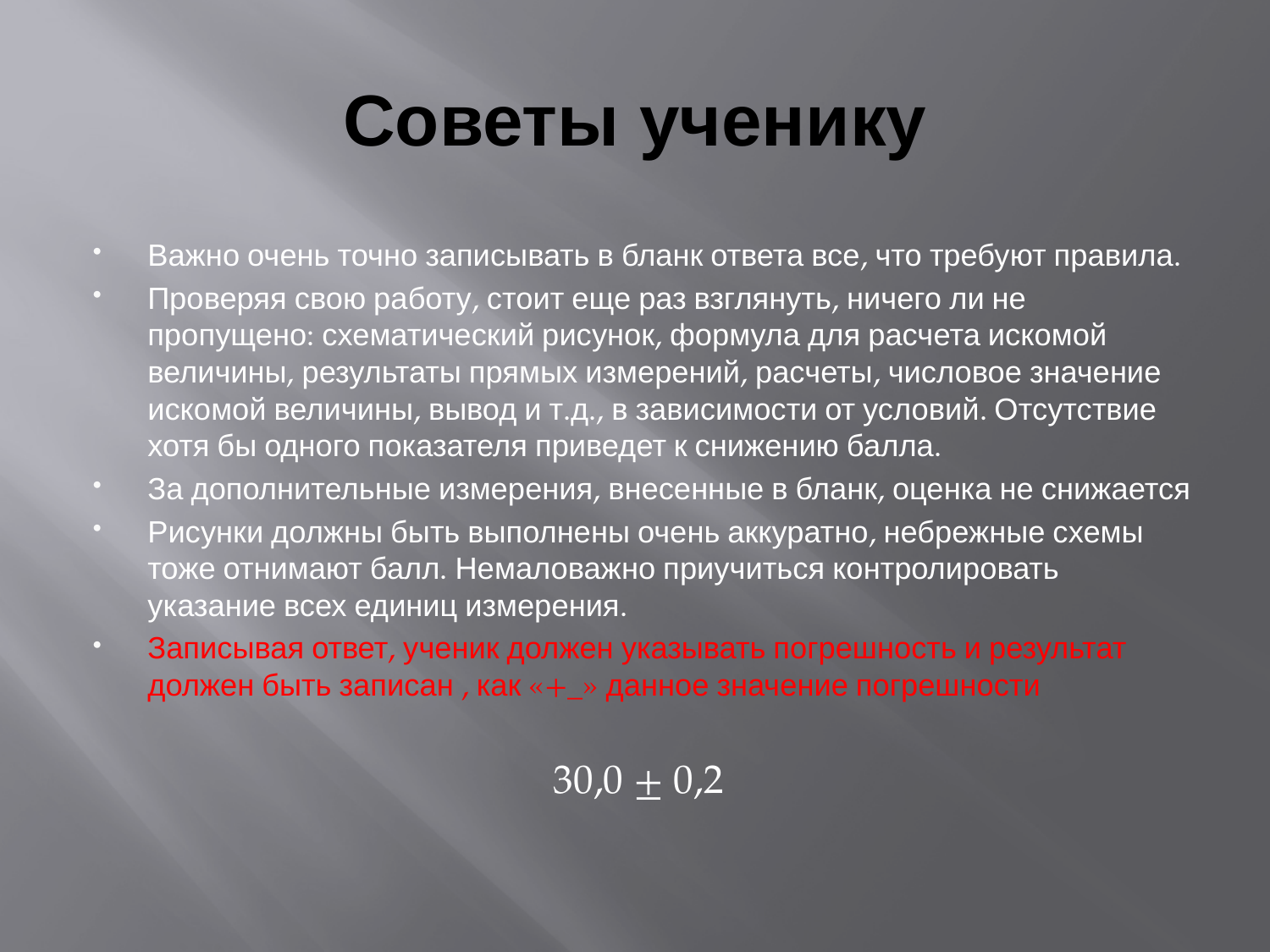

# Советы ученику

Важно очень точно записывать в бланк ответа все, что требуют правила.
Проверяя свою работу, стоит еще раз взглянуть, ничего ли не пропущено: схематический рисунок, формула для расчета искомой величины, результаты прямых измерений, расчеты, числовое значение искомой величины, вывод и т.д., в зависимости от условий. Отсутствие хотя бы одного показателя приведет к снижению балла.
За дополнительные измерения, внесенные в бланк, оценка не снижается
Рисунки должны быть выполнены очень аккуратно, небрежные схемы тоже отнимают балл. Немаловажно приучиться контролировать указание всех единиц измерения.
Записывая ответ, ученик должен указывать погрешность и результат должен быть записан , как «+_» данное значение погрешности

30,0 ± 0,2